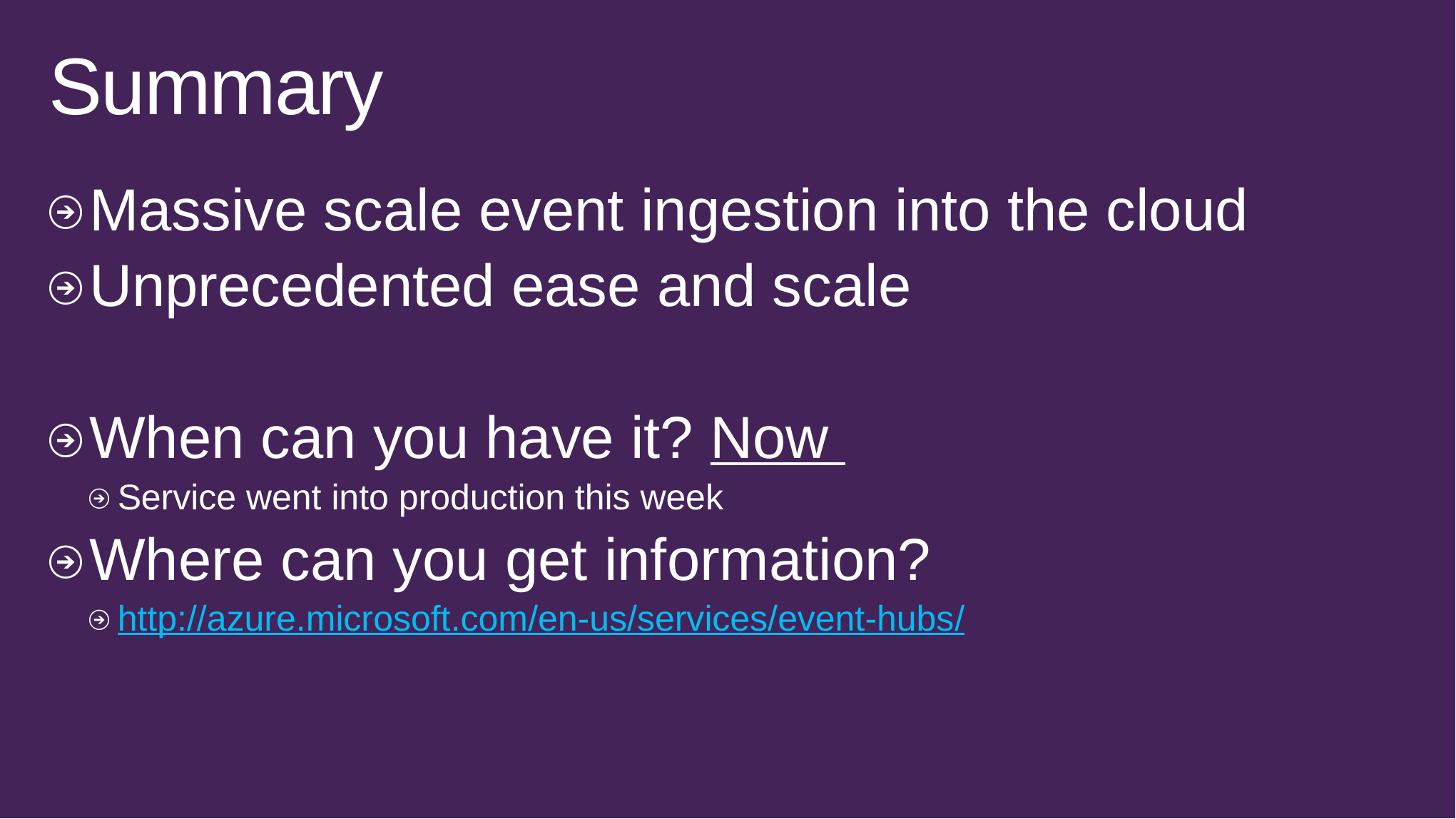

# Summary
Massive scale event ingestion into the cloud
Unprecedented ease and scale

When can you have it? Now
Service went into production this week
Where can you get information?
http://azure.microsoft.com/en-us/services/event-hubs/